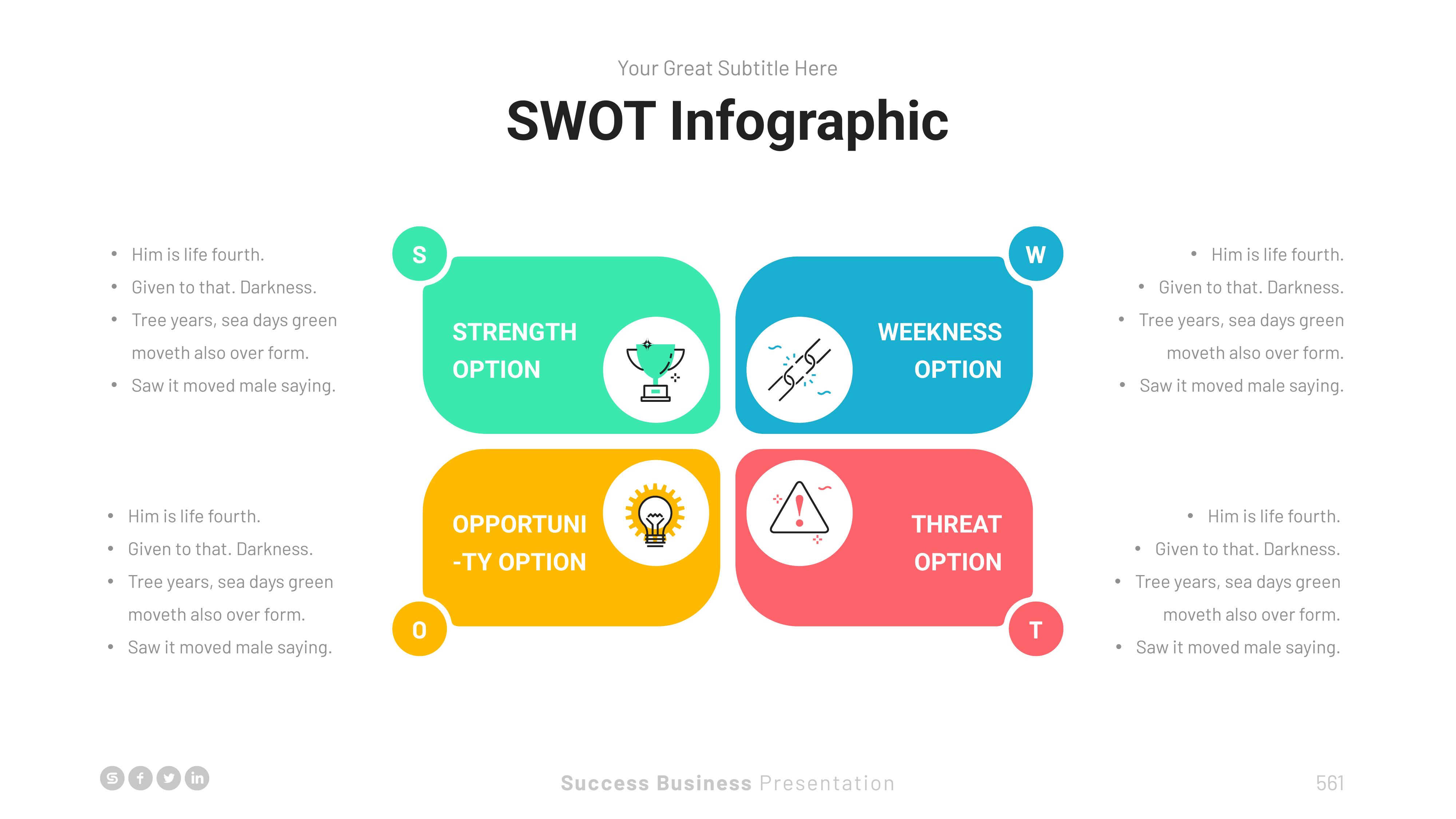

Your Great Subtitle Here
SWOT Infographic
Him is life fourth.
Given to that. Darkness.
Tree years, sea days green moveth also over form.
Saw it moved male saying.
Him is life fourth.
Given to that. Darkness.
Tree years, sea days green moveth also over form.
Saw it moved male saying.
S
W

STRENGTH
OPTION

WEEKNESS
OPTION

OPPORTUNI-TY OPTION

THREAT
OPTION
Him is life fourth.
Given to that. Darkness.
Tree years, sea days green moveth also over form.
Saw it moved male saying.
Him is life fourth.
Given to that. Darkness.
Tree years, sea days green moveth also over form.
Saw it moved male saying.
O
T